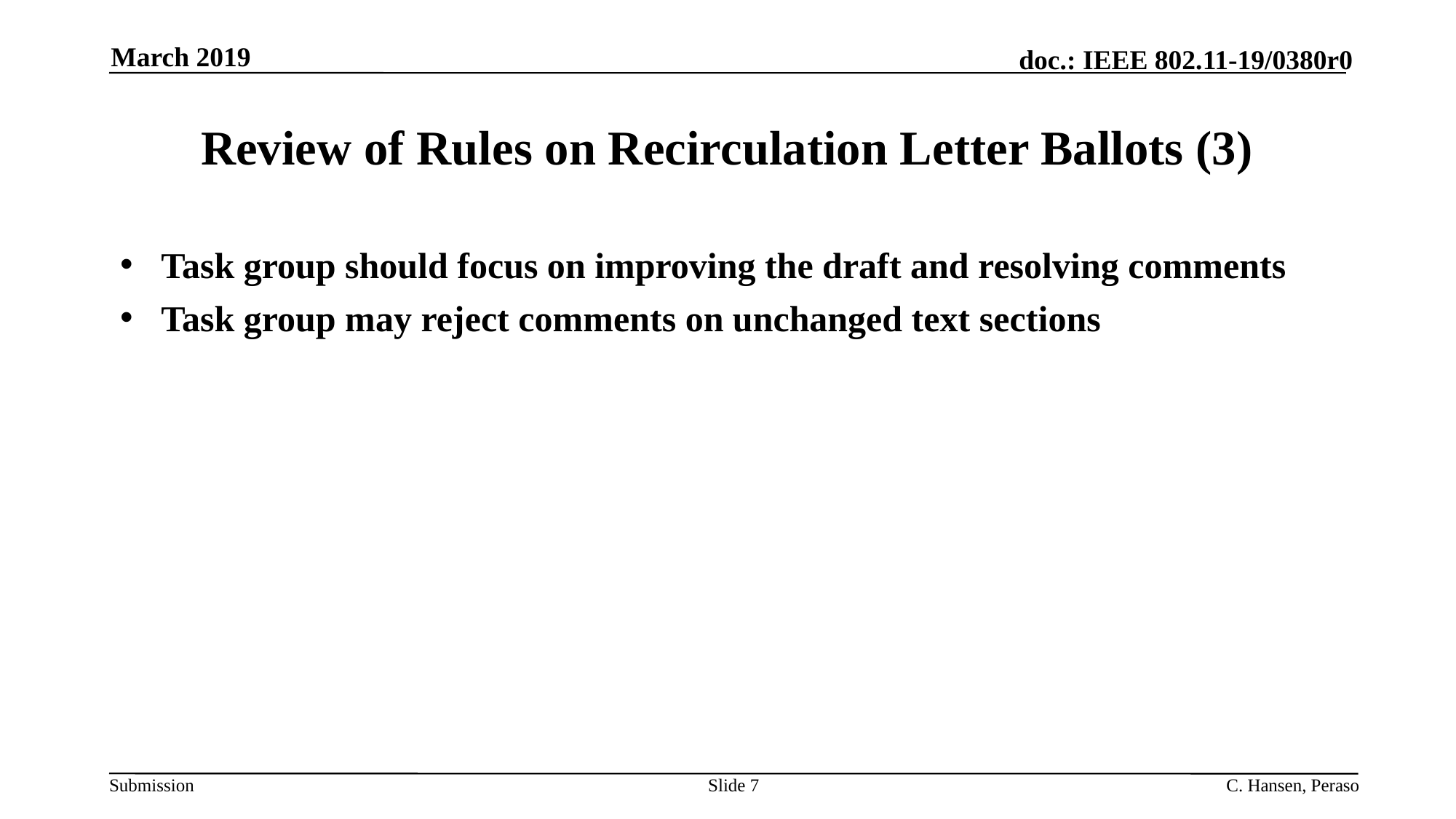

March 2019
# Review of Rules on Recirculation Letter Ballots (3)
Task group should focus on improving the draft and resolving comments
Task group may reject comments on unchanged text sections
Slide 7
C. Hansen, Peraso